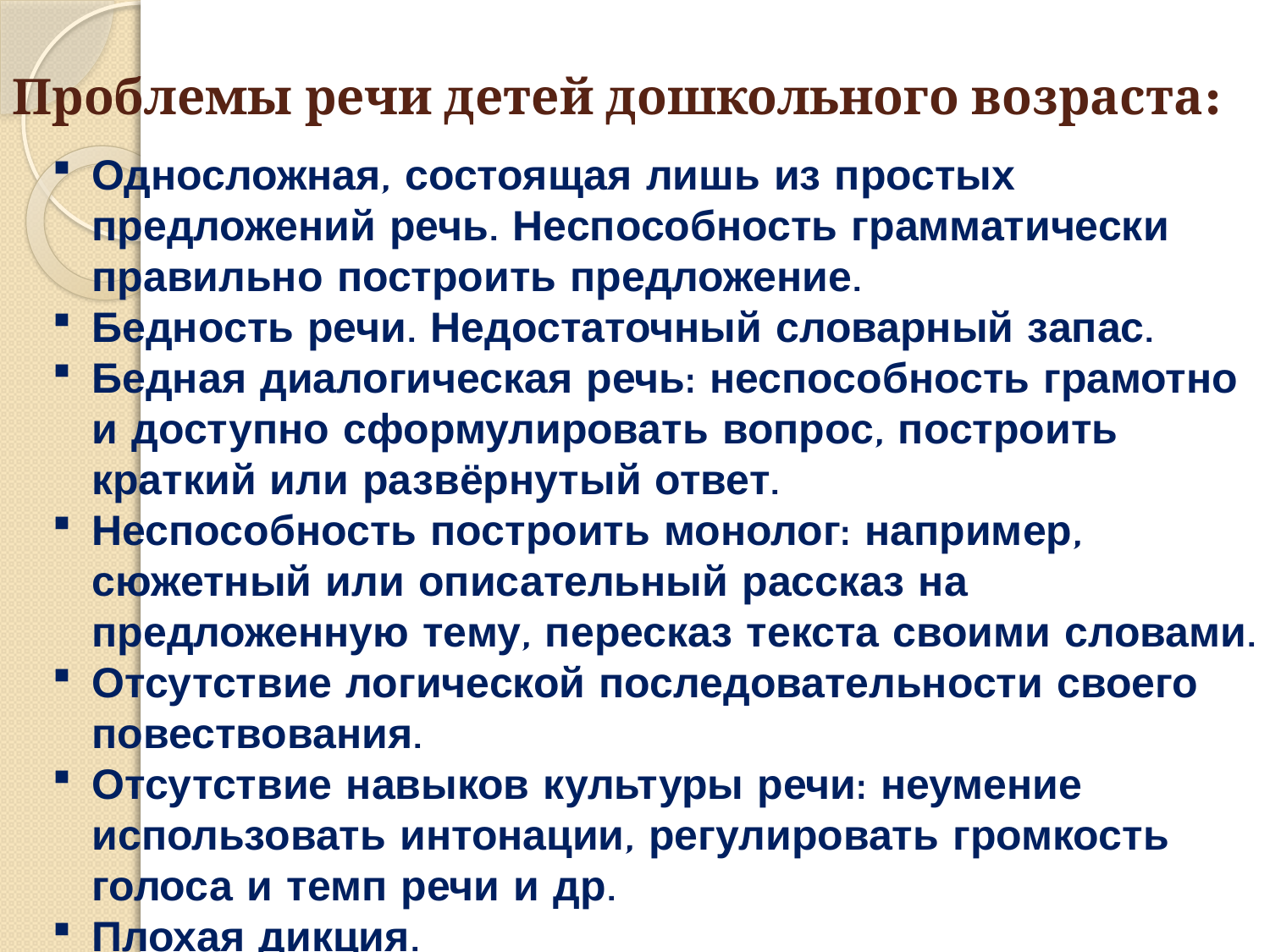

# Проблемы речи детей дошкольного возраста:

Односложная, состоящая лишь из простых предложений речь. Неспособность грамматически правильно построить предложение.
Бедность речи. Недостаточный словарный запас.
Бедная диалогическая речь: неспособность грамотно и доступно сформулировать вопрос, построить краткий или развёрнутый ответ.
Неспособность построить монолог: например, сюжетный или описательный рассказ на предложенную тему, пересказ текста своими словами.
Отсутствие логической последовательности своего повествования.
Отсутствие навыков культуры речи: неумение использовать интонации, регулировать громкость голоса и темп речи и др.
Плохая дикция.